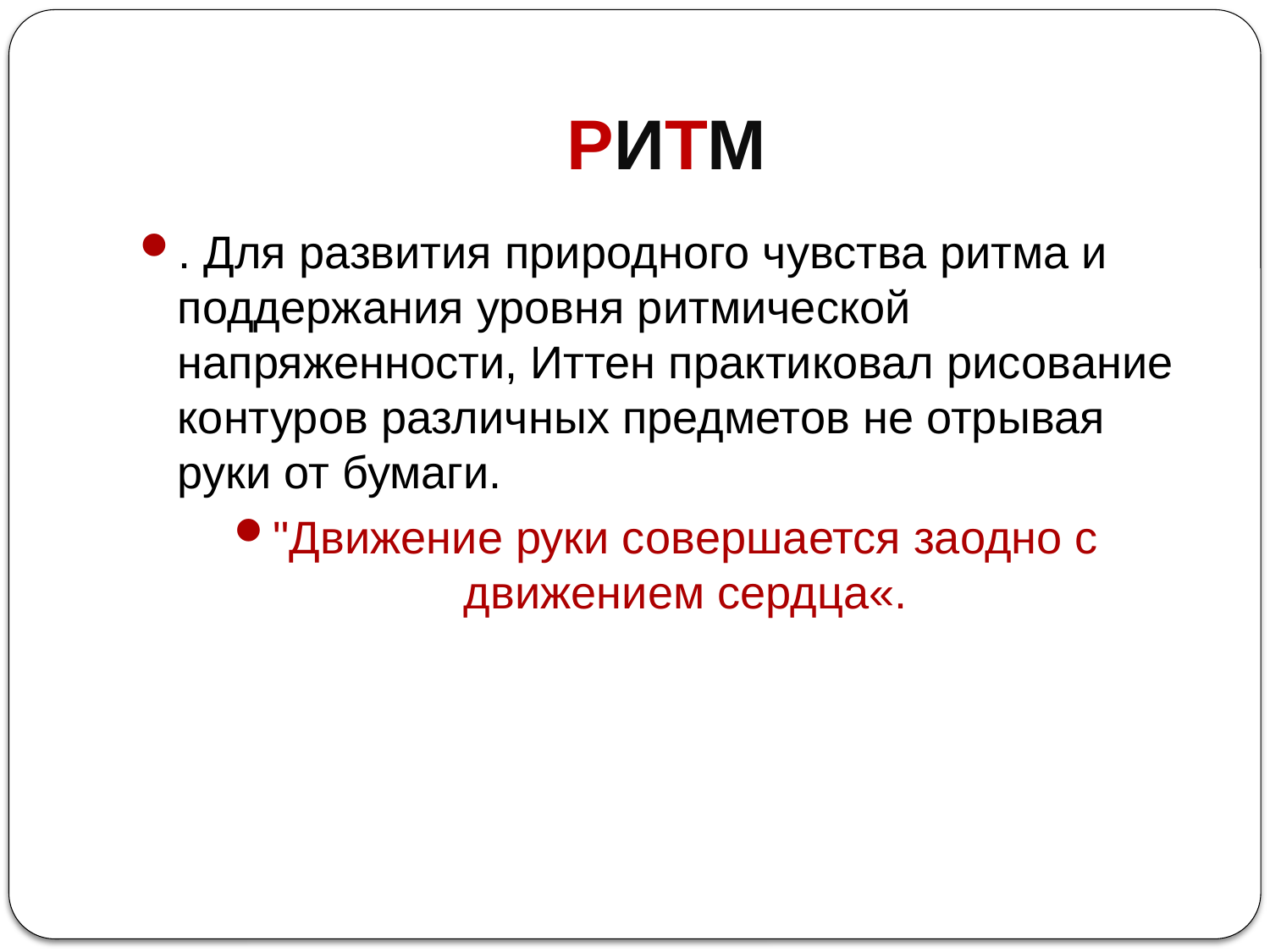

# РИТМ
. Для развития природного чувства ритма и поддержания уровня ритмической напряженности, Иттен практиковал рисование контуров различных предметов не отрывая руки от бумаги.
"Движение руки совершается заодно с движением сердца«.